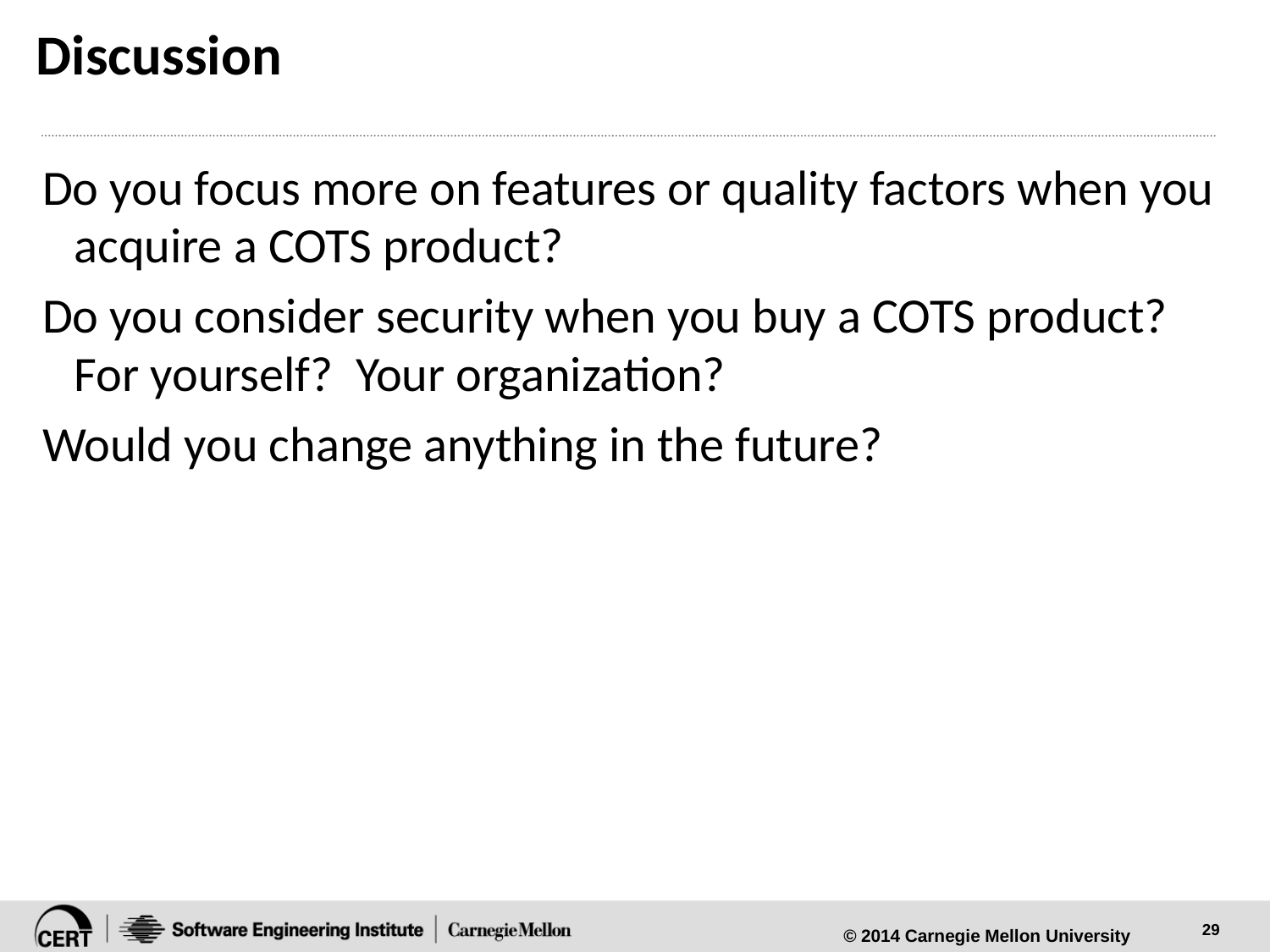

# Discussion
Do you focus more on features or quality factors when you acquire a COTS product?
Do you consider security when you buy a COTS product?  For yourself?  Your organization?
Would you change anything in the future?